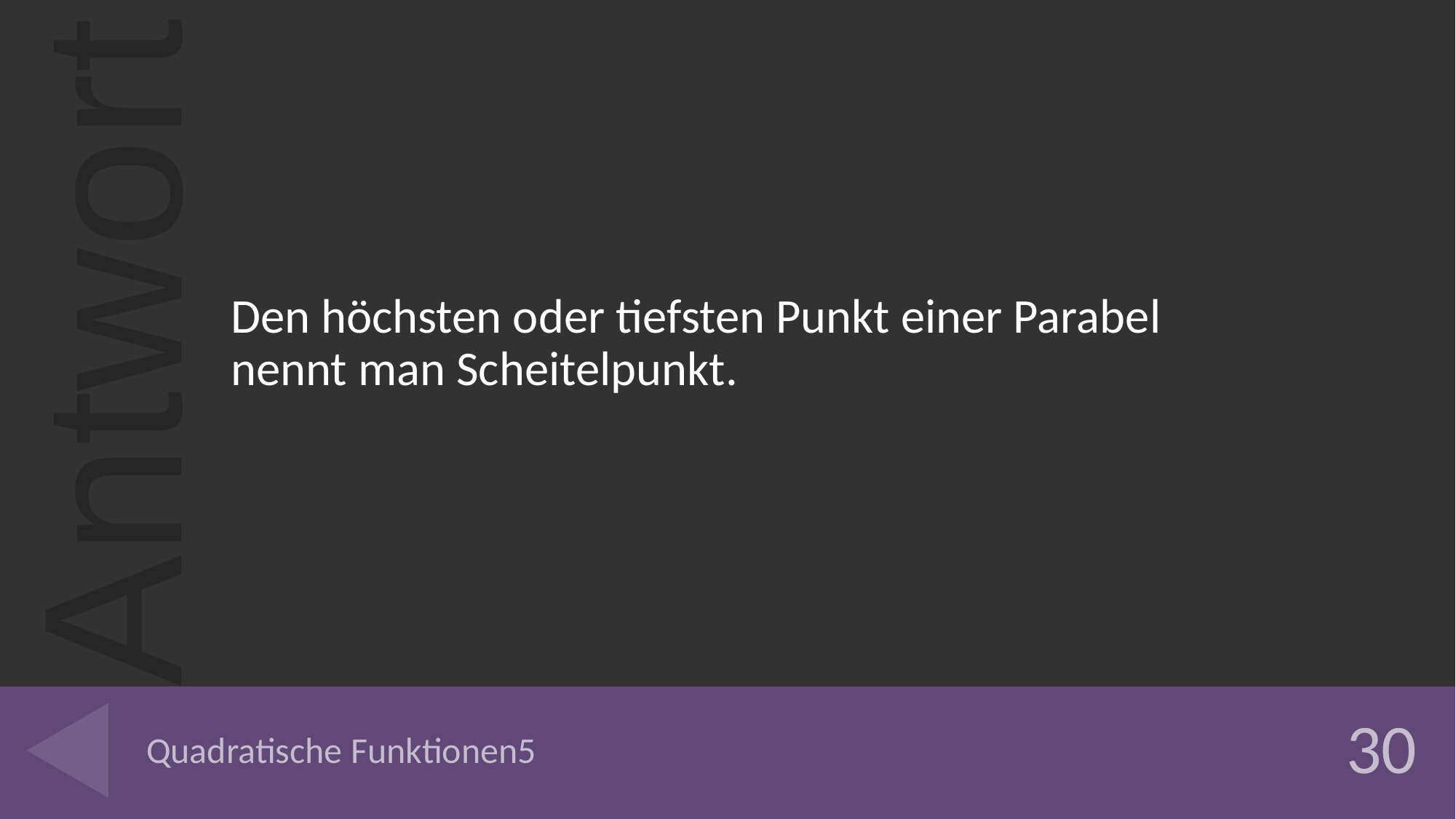

Den höchsten oder tiefsten Punkt einer Parabel nennt man Scheitelpunkt.
# Quadratische Funktionen5
30